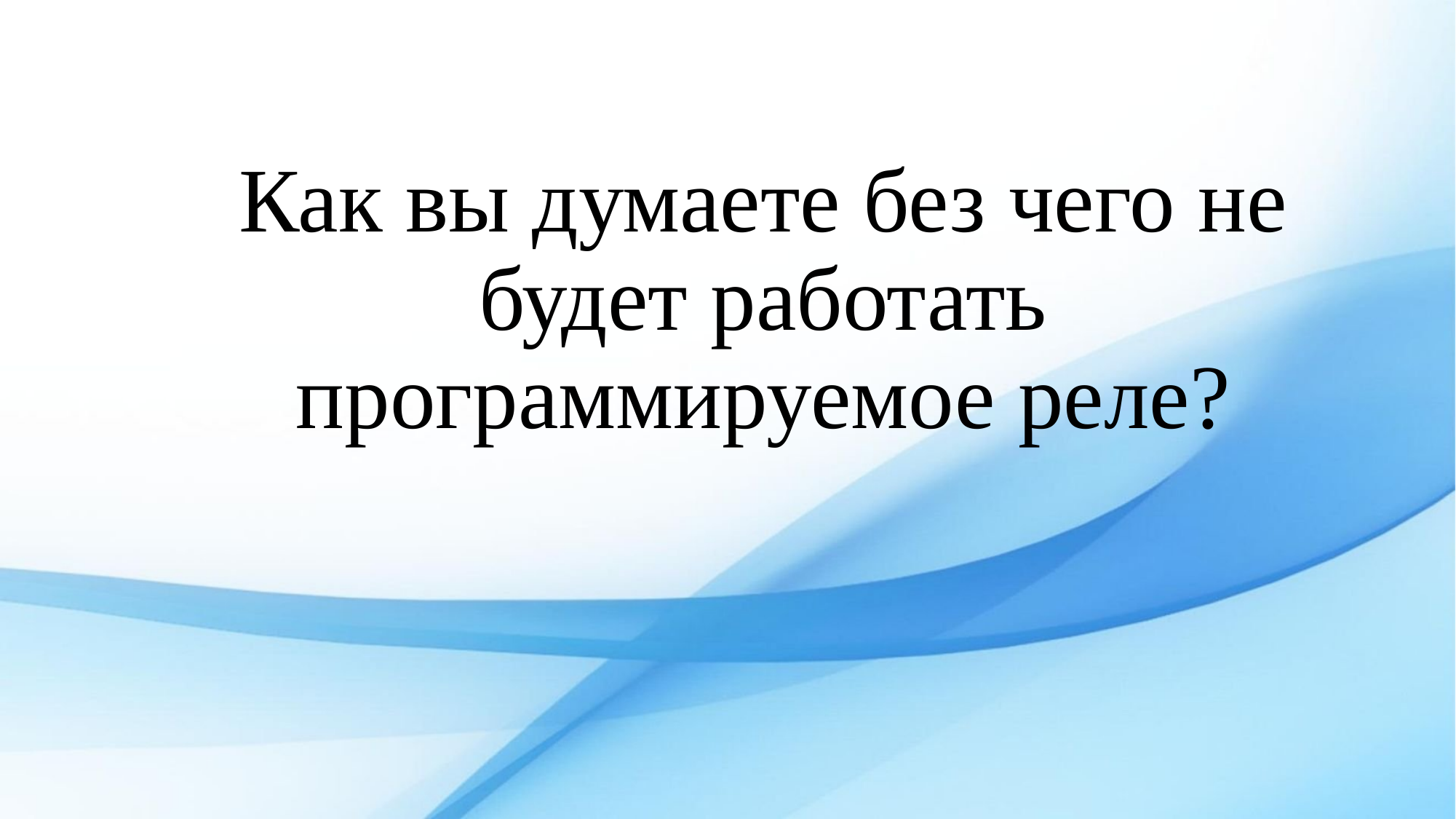

Как вы думаете без чего не будет работать программируемое реле?